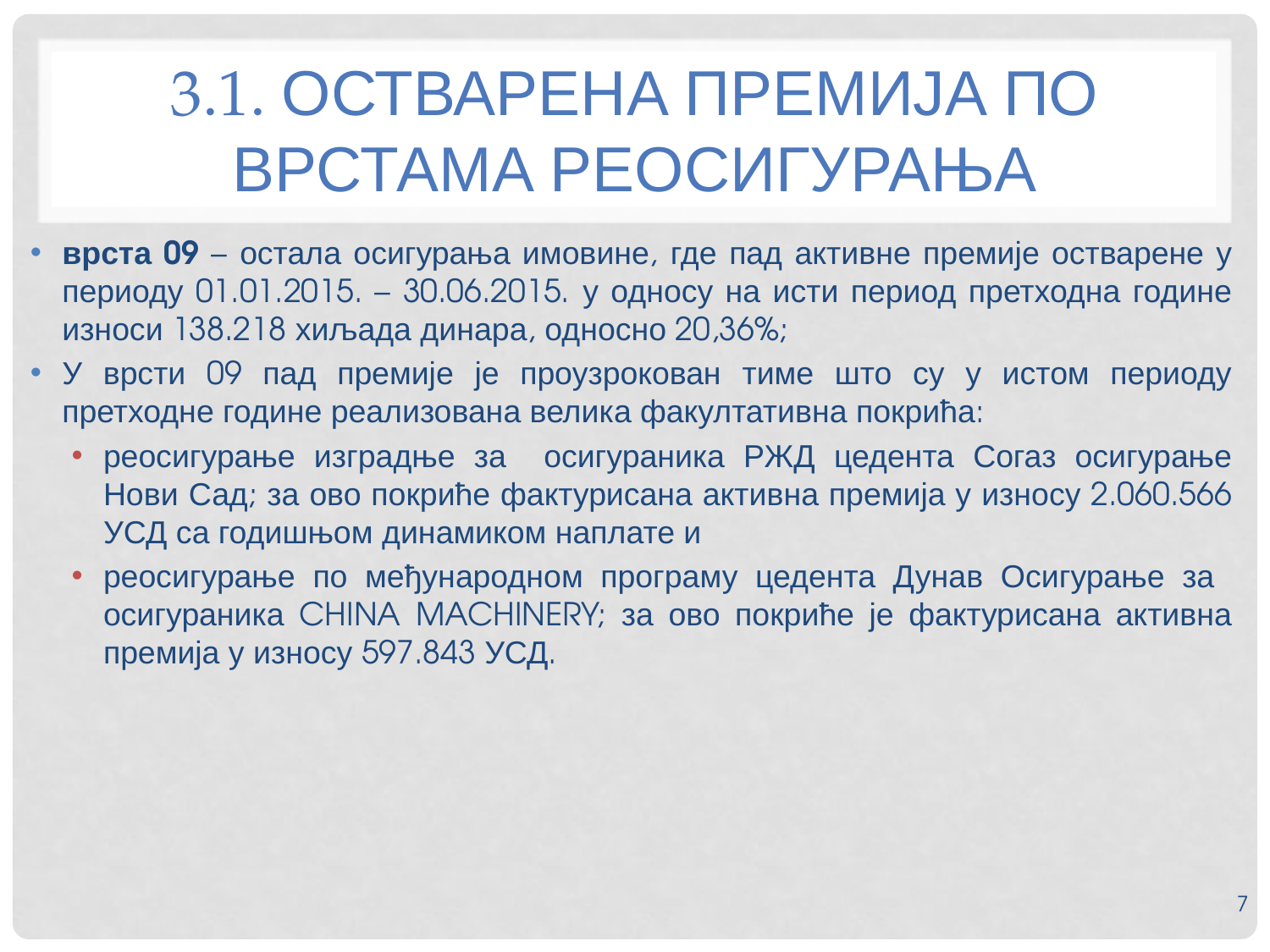

# 3.1. Остварена премија по врстама реосигурања
врста 09 – остала осигурања имовине, где пад активне премије остварене у периоду 01.01.2015. – 30.06.2015. у односу на исти период претходна године износи 138.218 хиљада динара, односно 20,36%;
У врсти 09 пад премије је проузрокован тиме што су у истом периоду претходне године реализована велика факултативна покрића:
реосигурање изградње за  осигураника РЖД цедента Согаз осигурање Нови Сад; за ово покриће фактурисана активна премија у износу 2.060.566 УСД са годишњом динамиком наплате и
реосигурање по међународном програму цедента Дунав Осигурање за  осигураника CHINA MACHINERY; за ово покриће је фактурисана активна премија у износу 597.843 УСД.
7